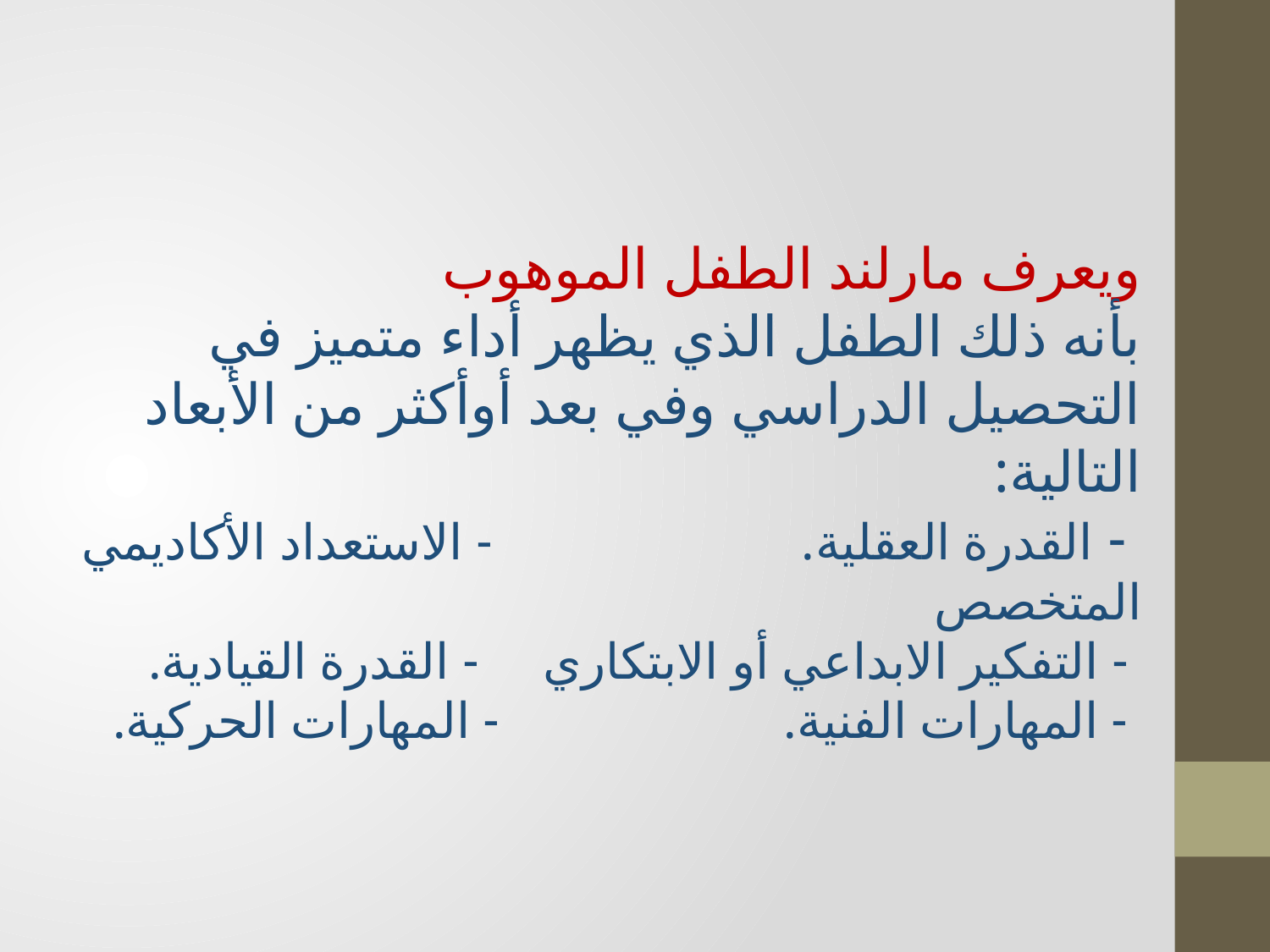

ويعرف مارلند الطفل الموهوب
بأنه ذلك الطفل الذي يظهر أداء متميز في التحصيل الدراسي وفي بعد أوأكثر من الأبعاد التالية:
 - القدرة العقلية.                        - الاستعداد الأكاديمي المتخصص
 - التفكير الابداعي أو الابتكاري     - القدرة القيادية.
 - المهارات الفنية.                      - المهارات الحركية.